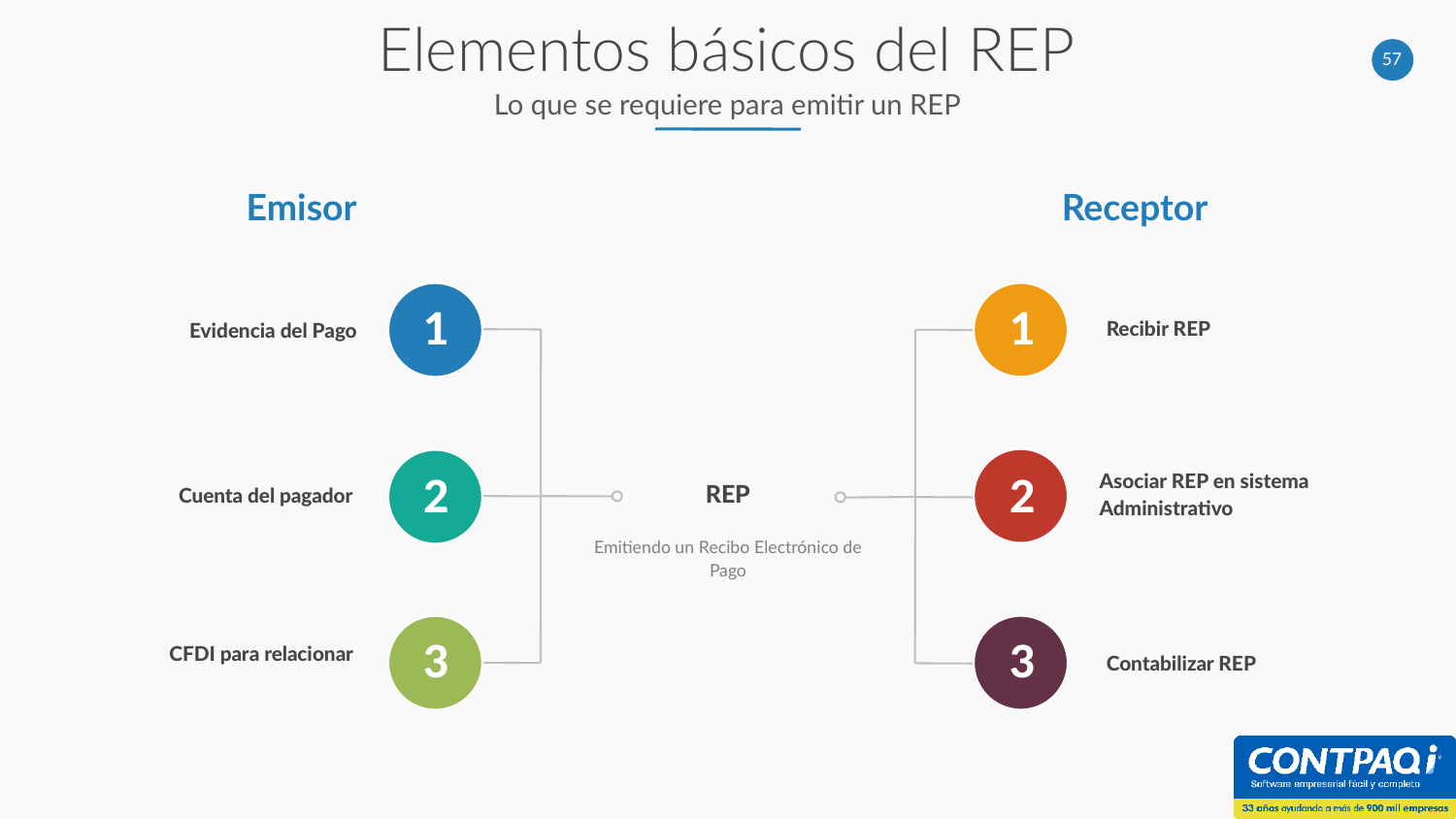

Elementos básicos del REP
Lo que se requiere para emitir un REP
Emisor
Receptor

1
1
Recibir REP
Evidencia del Pago

Asociar REP en sistema Administrativo
2
2
Cuenta del pagador
REP

Emitiendo un Recibo Electrónico de Pago

3
3
CFDI para relacionar
Contabilizar REP